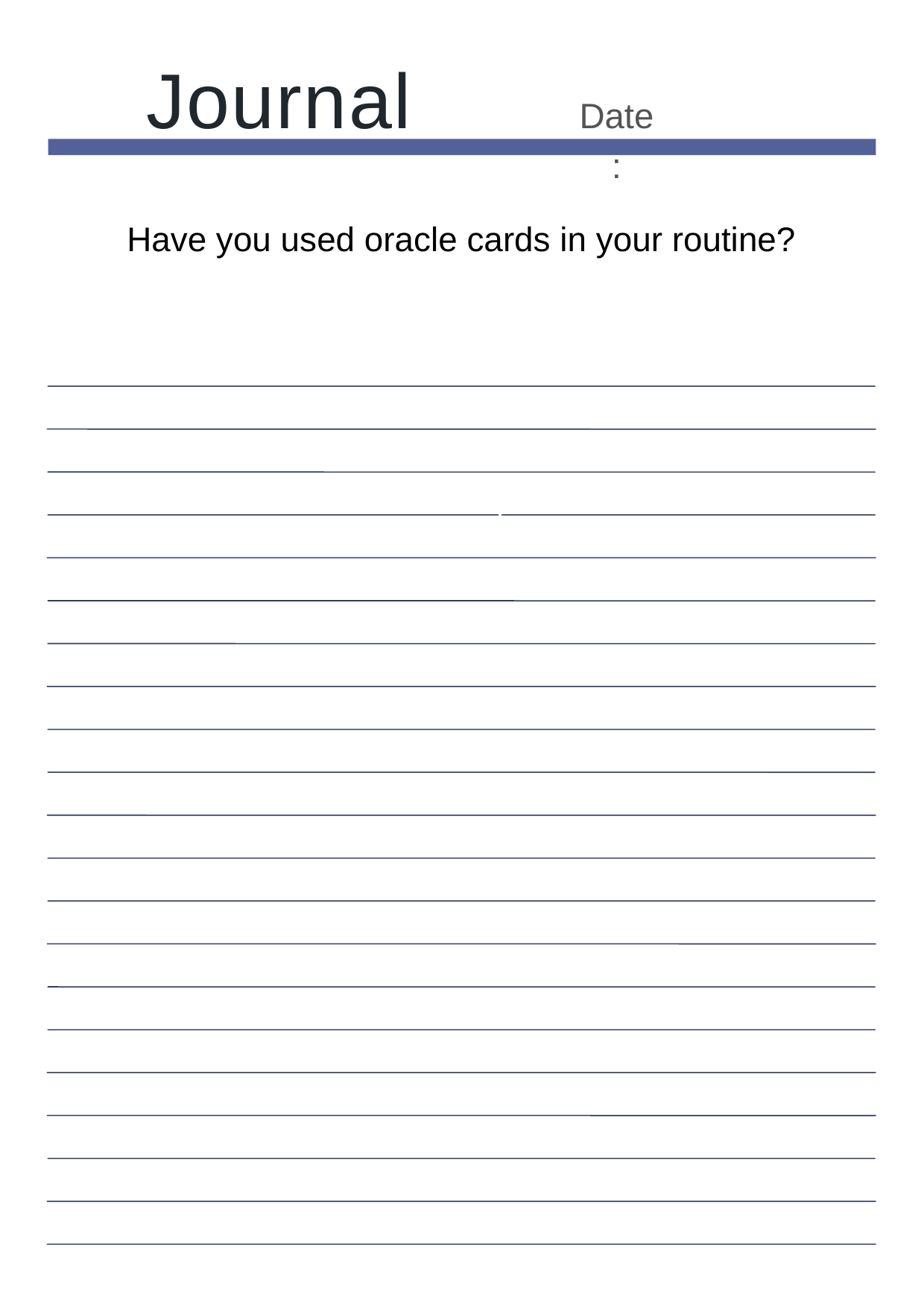

Journal
Date:

Have you used oracle cards in your routine?

Journal Prompt Here